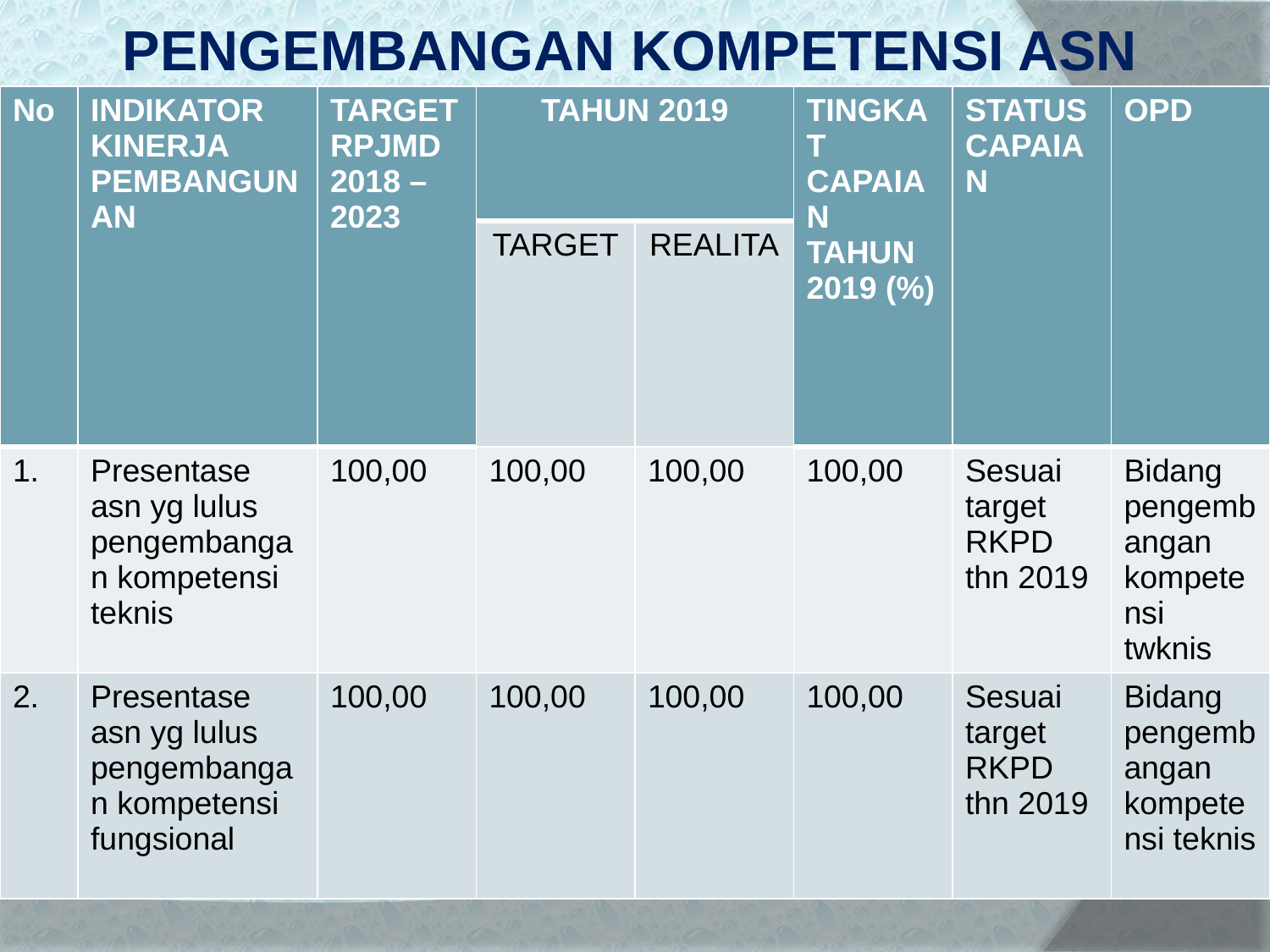

# PENGEMBANGAN KOMPETENSI ASN
| No | INDIKATOR KINERJA PEMBANGUNAN | TARGET RPJMD 2018 – 2023 | TAHUN 2019 |  | TINGKAT CAPAIAN TAHUN 2019 (%) | STATUS CAPAIAN | OPD |
| --- | --- | --- | --- | --- | --- | --- | --- |
|  |  |  | TARGET | REALITA |  |  |  |
| 1. | Presentase asn yg lulus pengembangan kompetensi teknis | 100,00 | 100,00 | 100,00 | 100,00 | Sesuai target RKPD thn 2019 | Bidang pengembangan kompetensi twknis |
| 2. | Presentase asn yg lulus pengembangan kompetensi fungsional | 100,00 | 100,00 | 100,00 | 100,00 | Sesuai target RKPD thn 2019 | Bidang pengembangan kompetensi teknis |